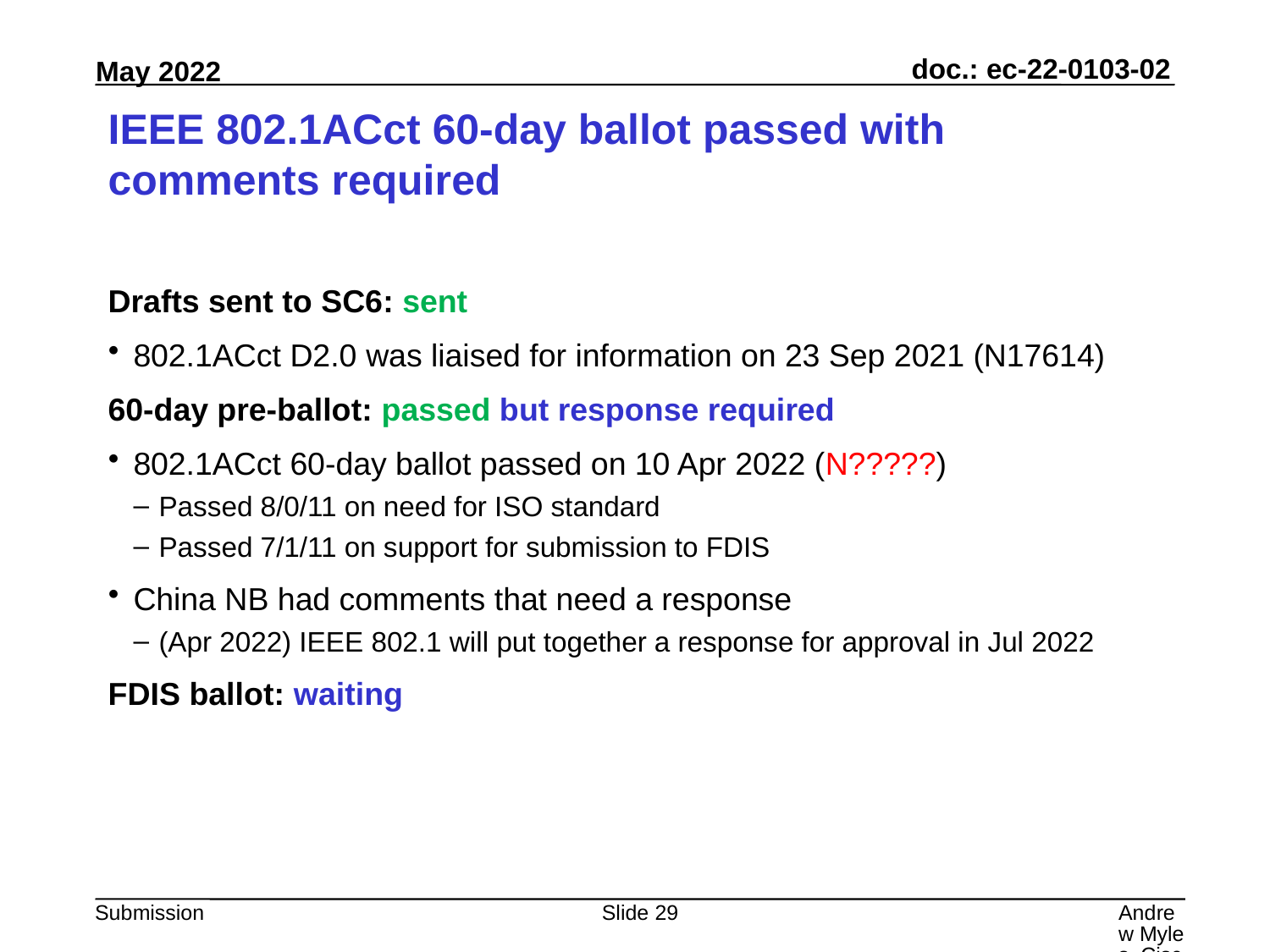

# IEEE 802.1ACct 60-day ballot passed with comments required
Drafts sent to SC6: sent
802.1ACct D2.0 was liaised for information on 23 Sep 2021 (N17614)
60-day pre-ballot: passed but response required
802.1ACct 60-day ballot passed on 10 Apr 2022 (N?????)
Passed 8/0/11 on need for ISO standard
Passed 7/1/11 on support for submission to FDIS
China NB had comments that need a response
(Apr 2022) IEEE 802.1 will put together a response for approval in Jul 2022
FDIS ballot: waiting

Slide 29
Andrew Myles, Cisco